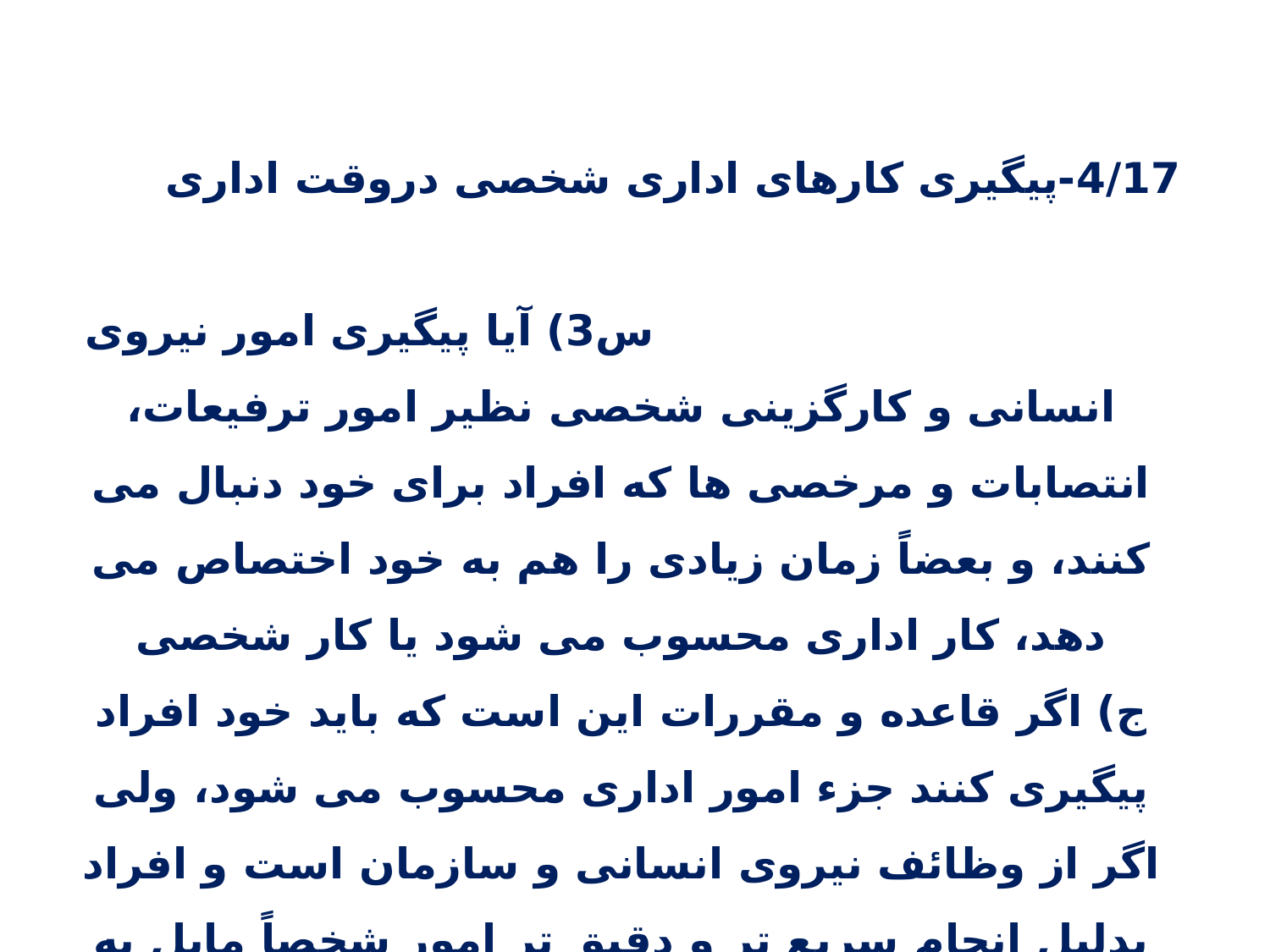

4/17-پیگیری کارهای اداری شخصی دروقت اداری                                                                                                                      س3) آیا پیگیری امور نیروی انسانی و کارگزینی شخصی نظیر امور ترفیعات، انتصابات و مرخصی ها که افراد برای خود دنبال می کنند، و بعضاً زمان زیادی را هم به خود اختصاص می دهد، کار اداری محسوب می شود یا کار شخصی
ج) اگر قاعده و مقررات این است که باید خود افراد پیگیری کنند جزء امور اداری محسوب می شود، ولی اگر از وظائف نیروی انسانی و سازمان است و افراد بدلیل انجام سریع تر و دقیق تر امور شخصاً مایل به پیگیری کار خود هستند، جزء امور شخصی محسوب می شود و باید از مرخصی استفاده نماید.